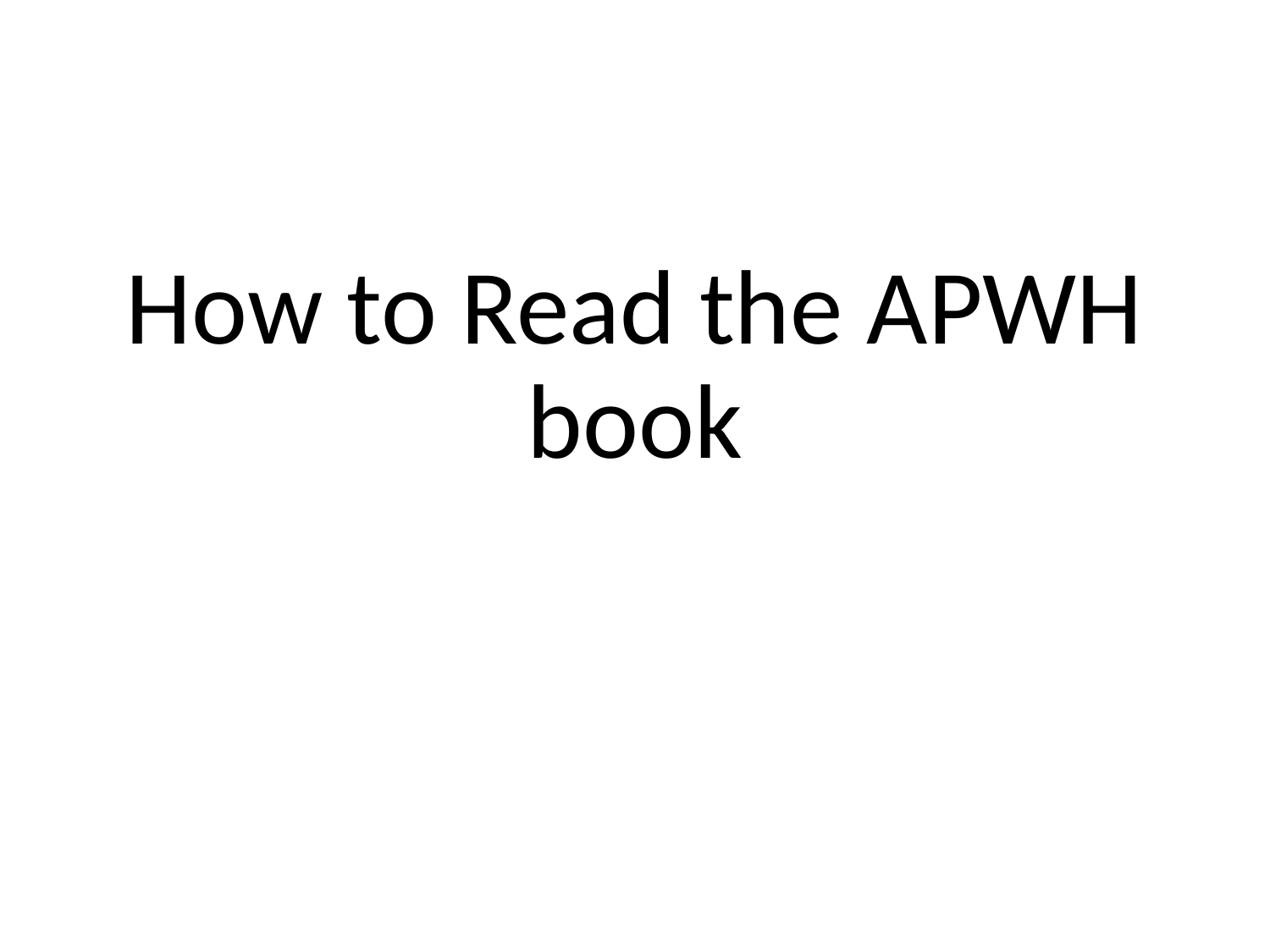

# How to Read the APWH book